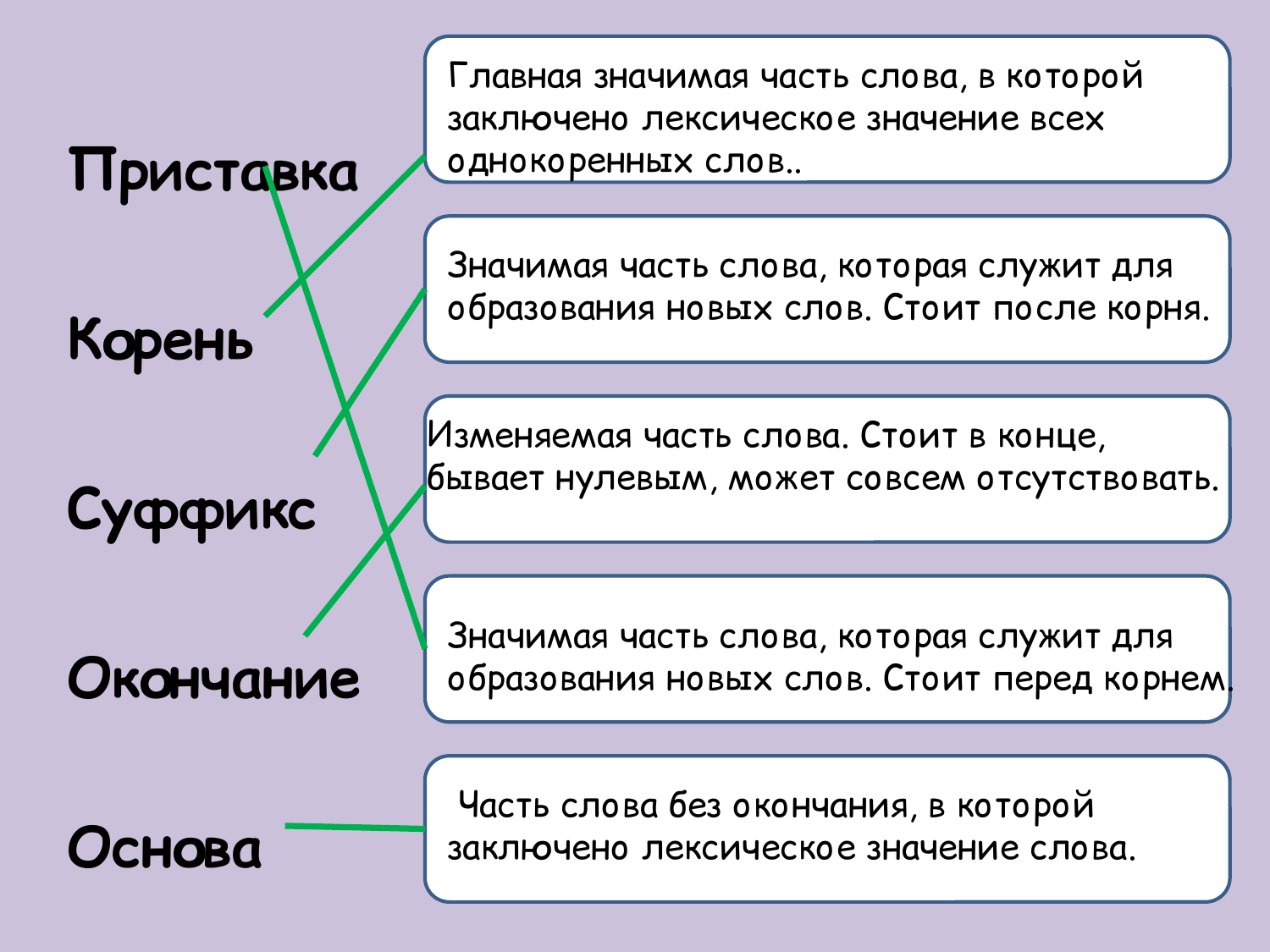

Приставка
Корень
Суффикс
Окончание
Основа

Главная значимая часть слова, в которой заключено лексическое значение всех однокоренных слов..

Значимая часть слова, которая служит для образования новых слов. Стоит после корня.

Изменяемая часть слова. Стоит в конце, бывает нулевым, может совсем отсутствовать.

Значимая часть слова, которая служит для образования новых слов. Стоит перед корнем.

 Часть слова без окончания, в которой заключено лексическое значение слова.